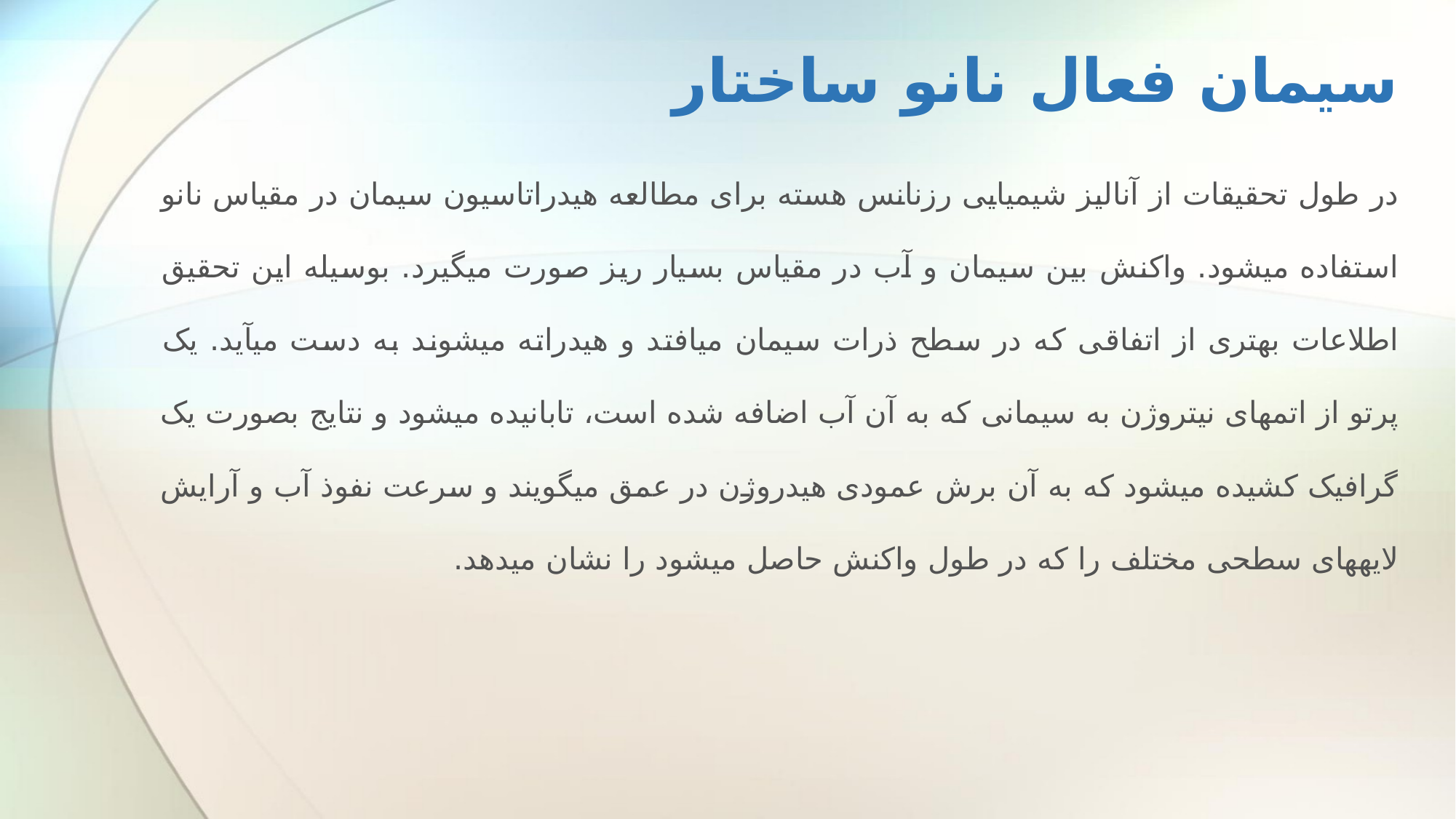

# سیمان فعال نانو ساختار
در طول تحقیقات از آنالیز شیمیایی رزنانس هسته برای مطالعه هیدراتاسیون سیمان در مقیاس نانو استفاده می­شود. واکنش بین سیمان و آب در مقیاس بسیار ریز صورت می­گیرد. بوسیله این تحقیق اطلاعات بهتری از اتفاقی که در سطح ذرات سیمان می­افتد و هیدراته می­شوند به دست می­آید. یک پرتو از اتم­های نیتروژن به سیمانی که به آن آب اضافه شده است، تابانیده می­شود و نتایج بصورت یک گرافیک کشیده می­شود که به آن برش عمودی هیدروژن در عمق می­گویند و سرعت نفوذ آب و آرایش لایه­های سطحی مختلف را که در طول واکنش حاصل می­شود را نشان می­دهد.